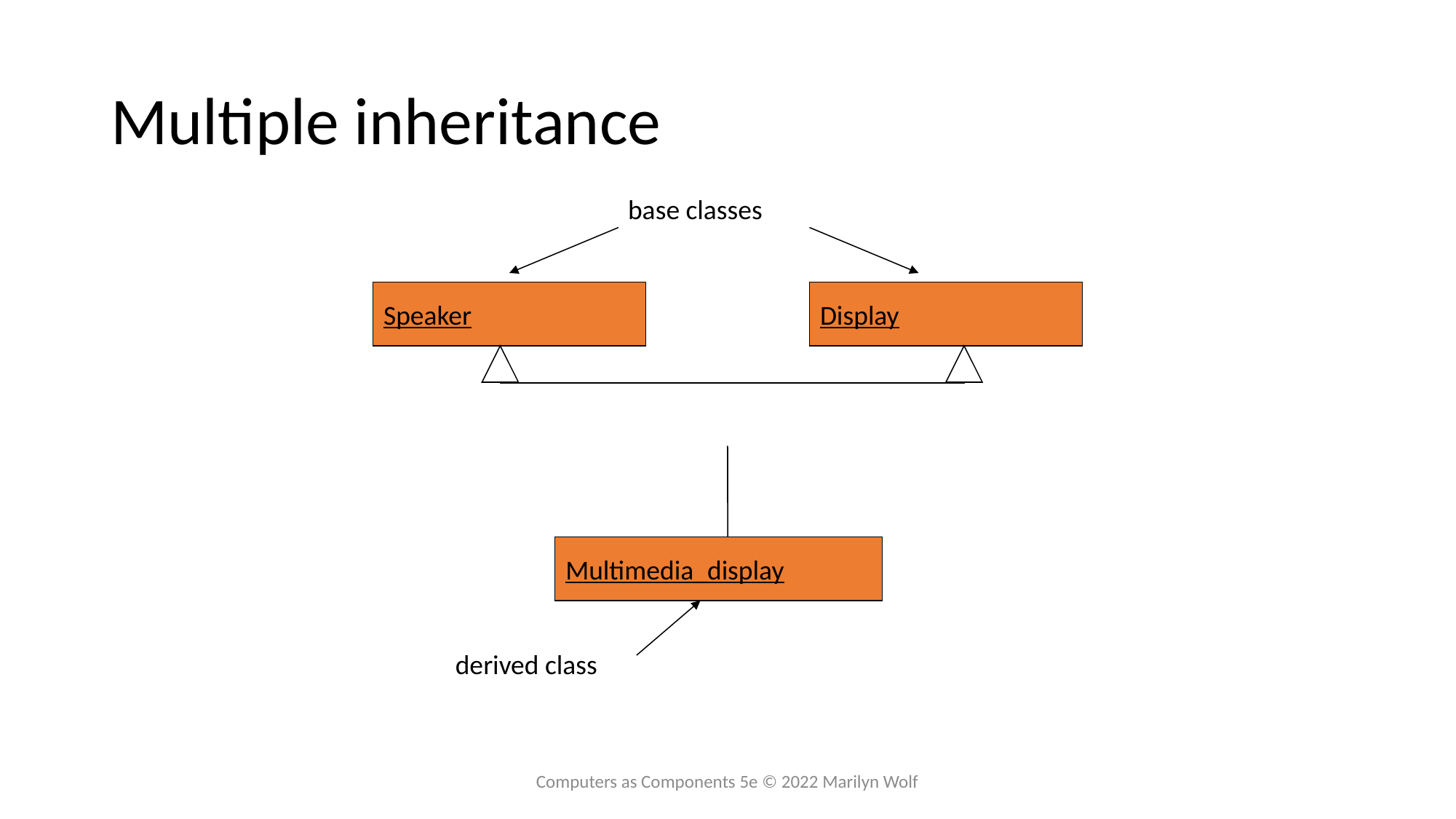

# Multiple inheritance
base classes

Speaker
Display

Multimedia_display

derived class
Computers as Components 5e © 2022 Marilyn Wolf